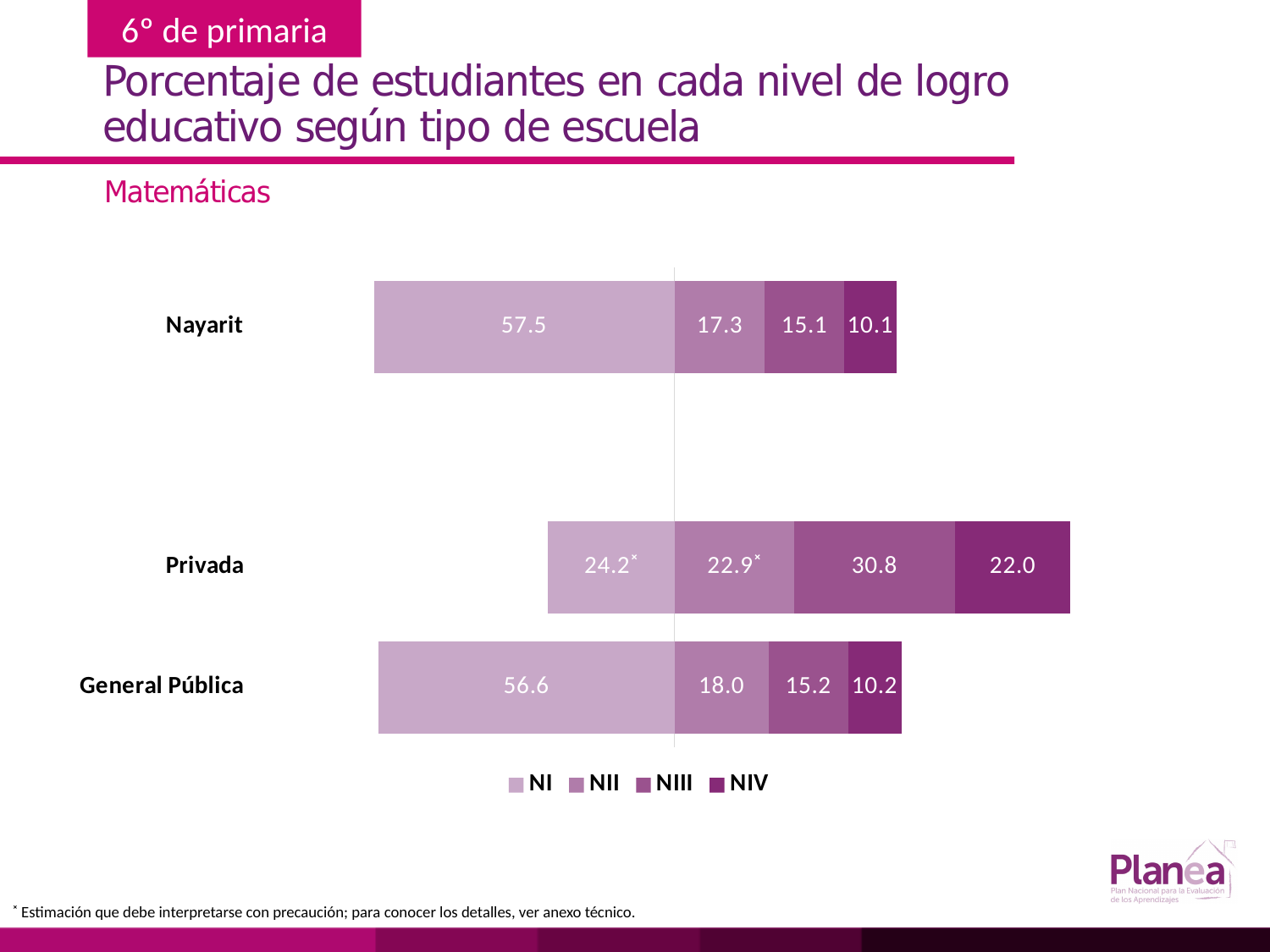

# Porcentaje de estudiantes en cada nivel de logro educativo según tipo de escuela

Matemáticas

### Chart

| Category |  |  |  |  |
|---|---|---|---|---|
| General Pública | -56.6 | 18.0 | 15.2 | 10.2 |
| Privada | -24.2 | 22.9 | 30.8 | 22.0 |
|  | None | None | None | None |
| Nayarit | -57.5 | 17.3 | 15.1 | 10.1 |
˟ Estimación que debe interpretarse con precaución; para conocer los detalles, ver anexo técnico.